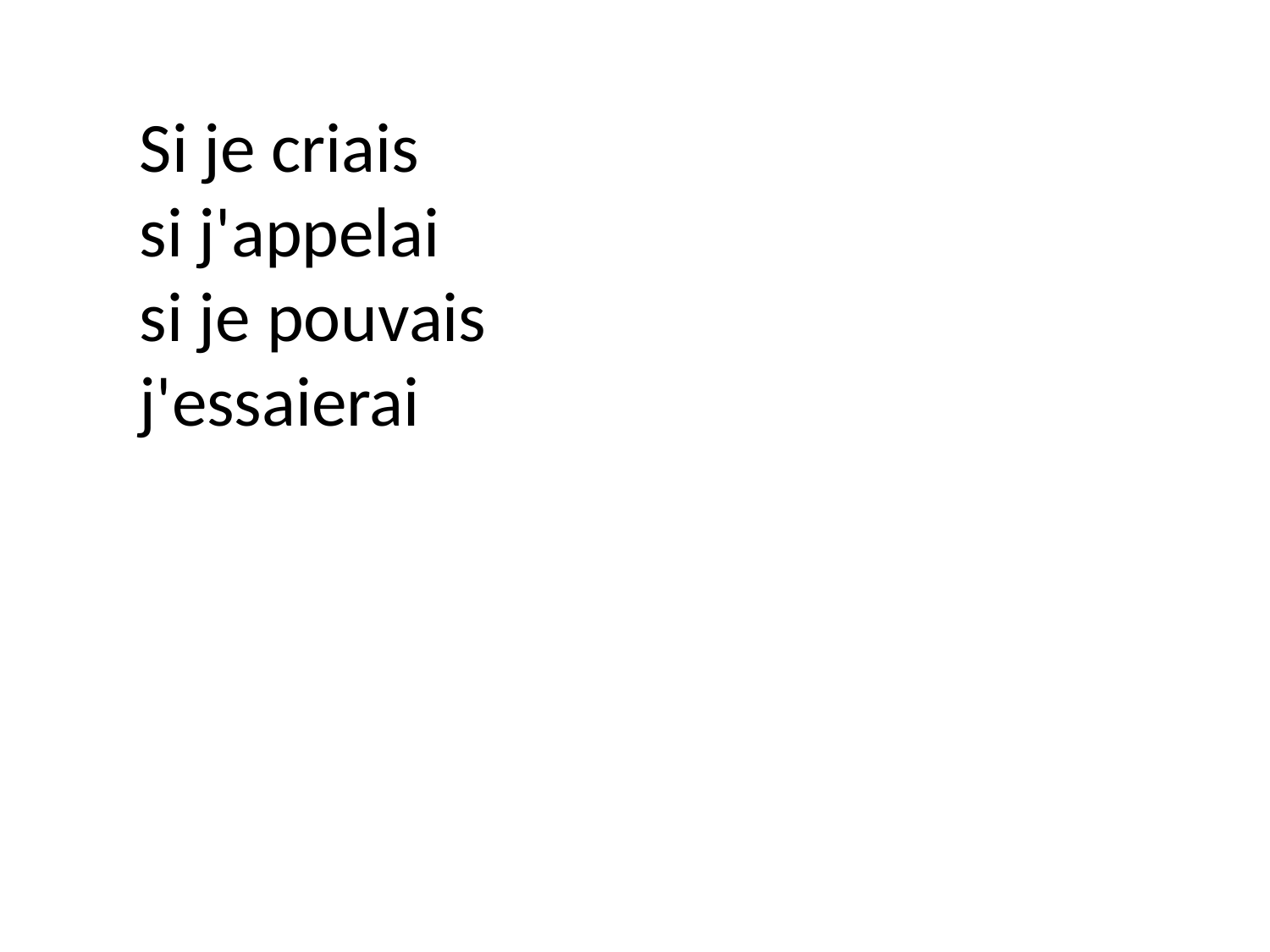

Si je criais
si j'appelai
si je pouvais
j'essaierai